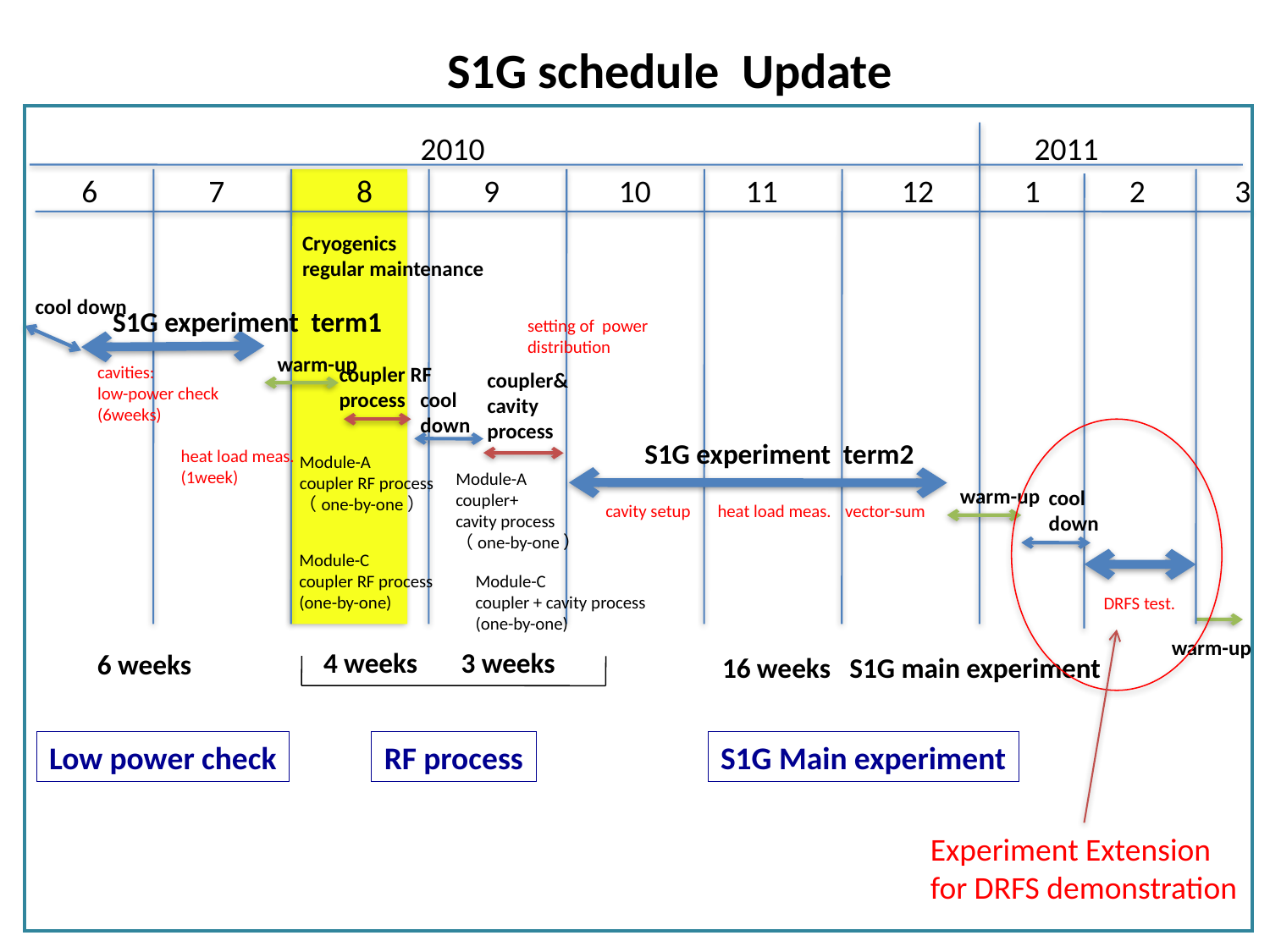

S1G schedule  Update

2010
2011
6
7
8
9
10
11
12
1
2
3

Cryogenics
regular maintenance
cool down

S1G experiment  term1
setting of  power
distribution
warm-up

cavities:
low-power check
(6weeks)
coupler RF
process

coupler&
cavity
process

cool
down

S1G experiment  term2
heat load meas.
(1week)
Module-A
coupler RF process
（one-by-one）
Module-A
coupler+
cavity process
（one-by-one）
warm-up
cool
down

cavity setup
heat load meas.
vector-sum
Module-C
coupler RF process
(one-by-one)
Module-C
coupler + cavity process
(one-by-one)
DRFS test.
warm-up
4 weeks
3 weeks
6 weeks
16 weeks   S1G main experiment
Low power check
RF process
S1G Main experiment
Experiment Extension
for DRFS demonstration